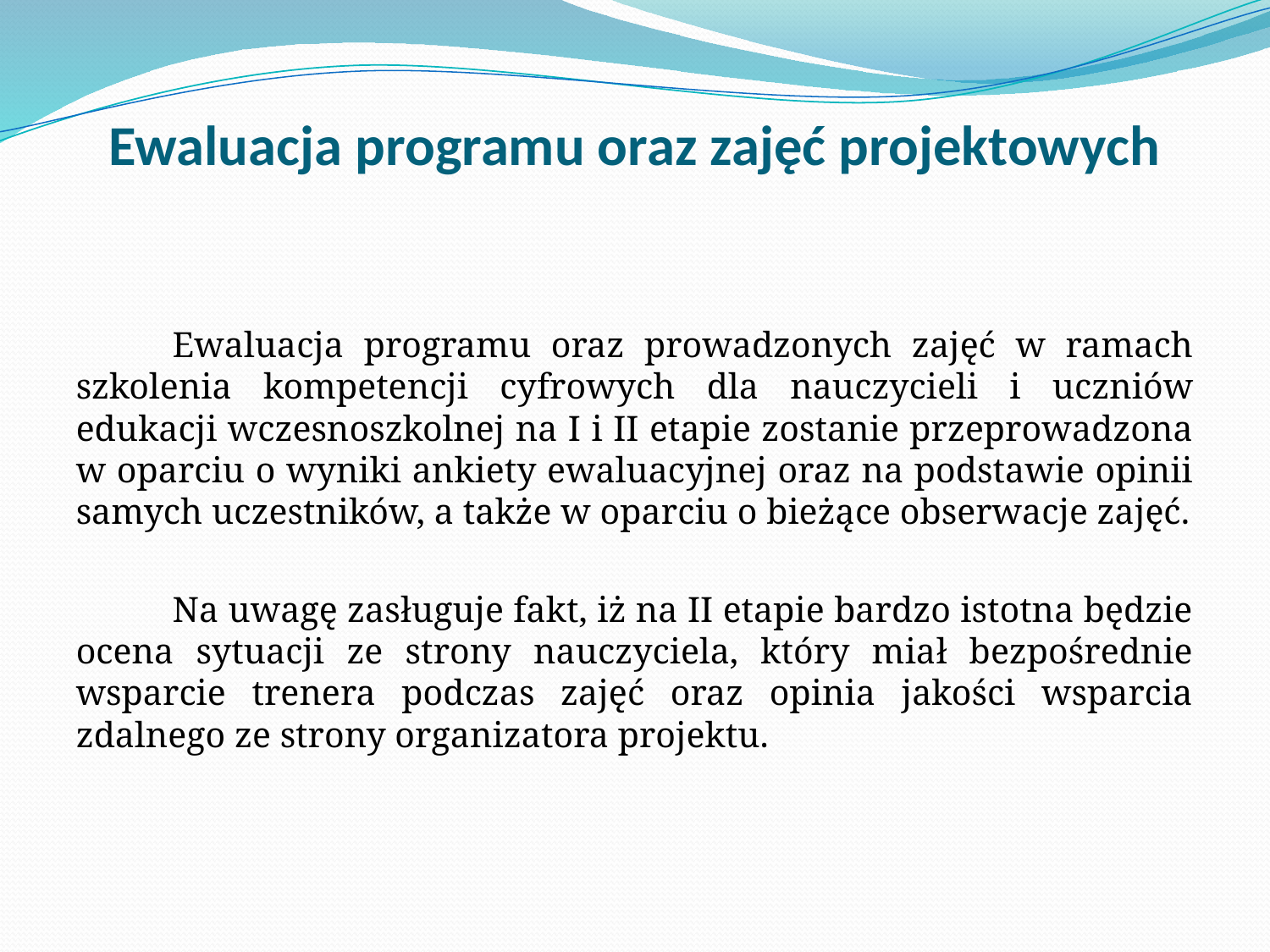

# Ewaluacja programu oraz zajęć projektowych
	Ewaluacja programu oraz prowadzonych zajęć w ramach szkolenia kompetencji cyfrowych dla nauczycieli i uczniów edukacji wczesnoszkolnej na I i II etapie zostanie przeprowadzona w oparciu o wyniki ankiety ewaluacyjnej oraz na podstawie opinii samych uczestników, a także w oparciu o bieżące obserwacje zajęć.

	Na uwagę zasługuje fakt, iż na II etapie bardzo istotna będzie ocena sytuacji ze strony nauczyciela, który miał bezpośrednie wsparcie trenera podczas zajęć oraz opinia jakości wsparcia zdalnego ze strony organizatora projektu.